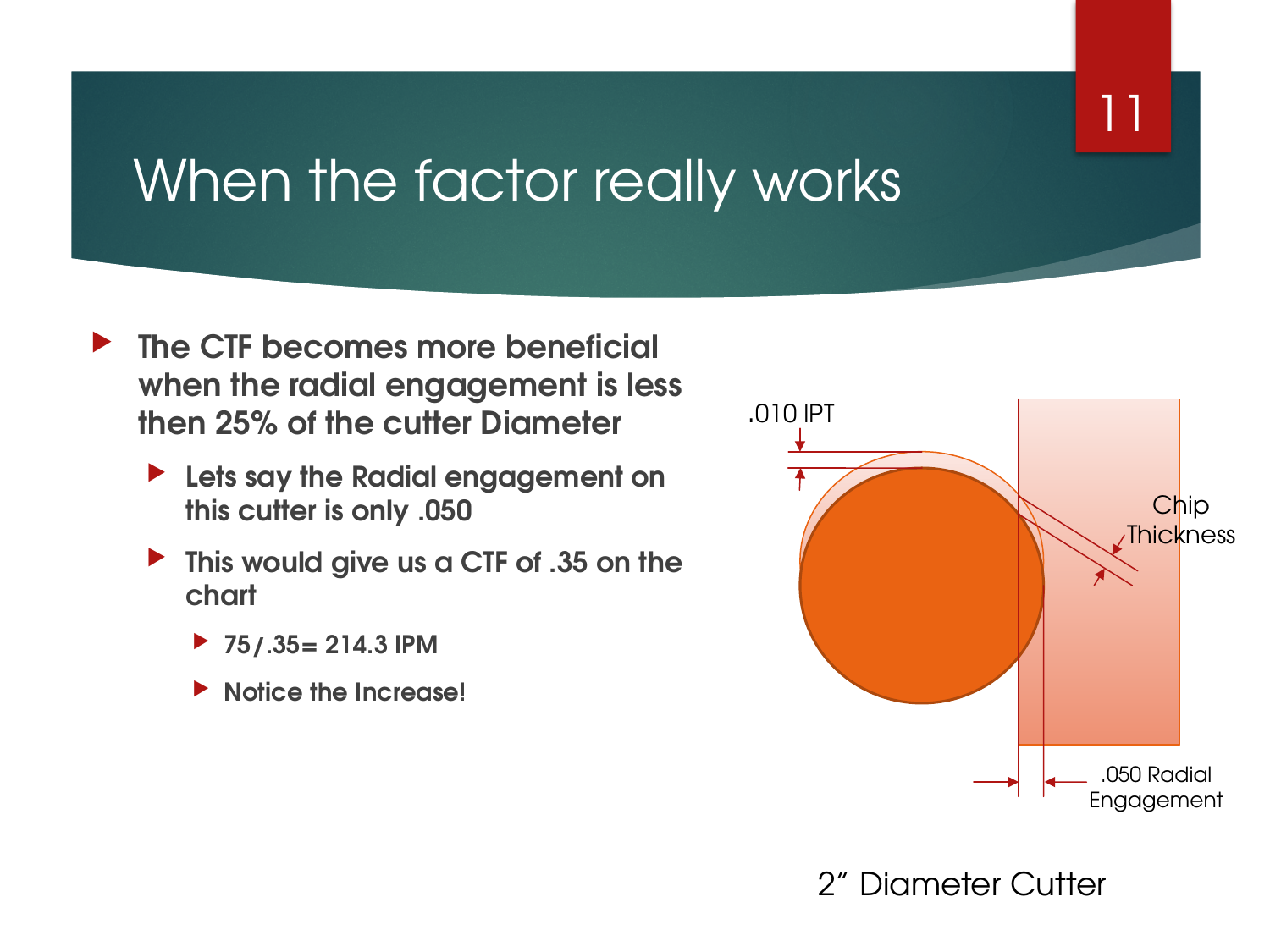

11
# When the factor really works
The CTF becomes more beneficial when the radial engagement is less then 25% of the cutter Diameter
Lets say the Radial engagement on this cutter is only .050
This would give us a CTF of .35 on the chart
75/.35= 214.3 IPM
Notice the Increase!

.010 IPT

Chip Thickness
.050 Radial Engagement
2” Diameter Cutter